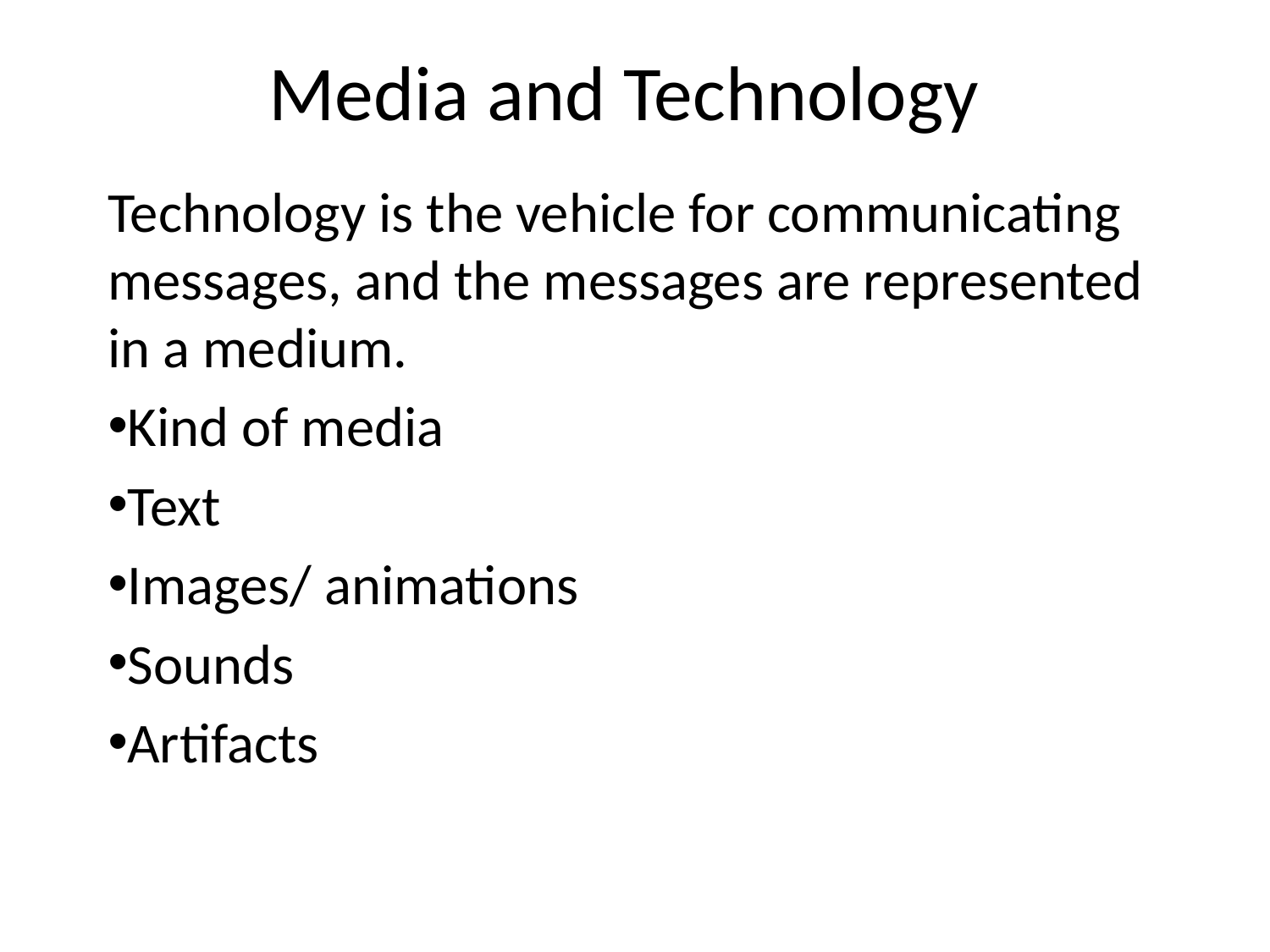

# Media and Technology
Technology is the vehicle for communicating messages, and the messages are represented in a medium.
Kind of media
Text
Images/ animations
Sounds
Artifacts